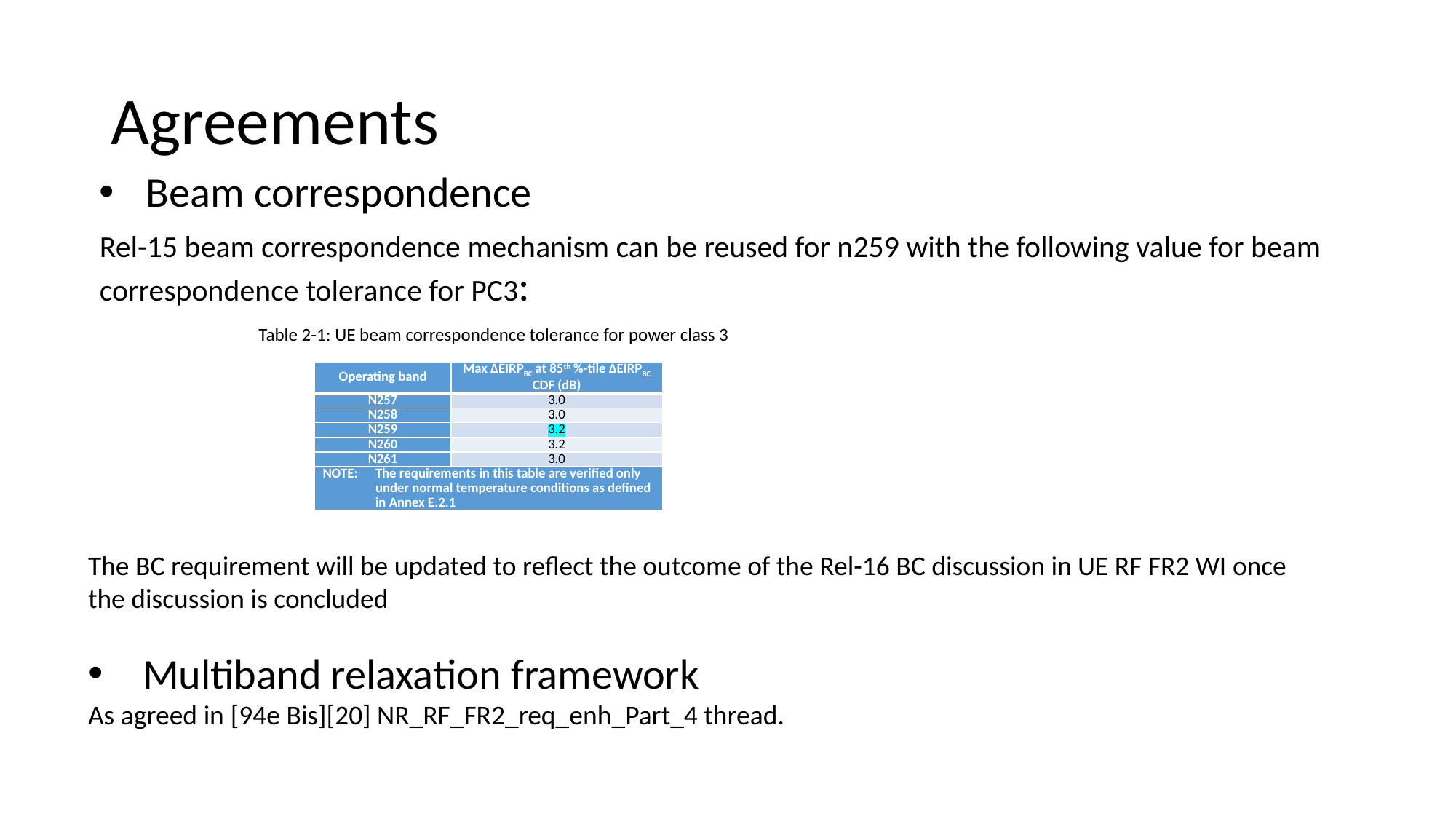

# Agreements
  Beam correspondence
Rel-15 beam correspondence mechanism can be reused for n259 with the following value for beam correspondence tolerance for PC3:
                                      Table 2-1: UE beam correspondence tolerance for power class 3

| Operating band | Max ∆EIRPBC at 85th %-tile ∆EIRPBC CDF (dB) |
| --- | --- |
| N257 | 3.0 |
| N258 | 3.0 |
| N259 | 3.2 |
| N260 | 3.2 |
| N261 | 3.0 |
| NOTE: The requirements in this table are verified only under normal temperature conditions as defined in Annex E.2.1 |  |
The BC requirement will be updated to reflect the outcome of the Rel-16 BC discussion in UE RF FR2 WI once the discussion is concluded

Multiband relaxation framework
As agreed in [94e Bis][20] NR_RF_FR2_req_enh_Part_4 thread.